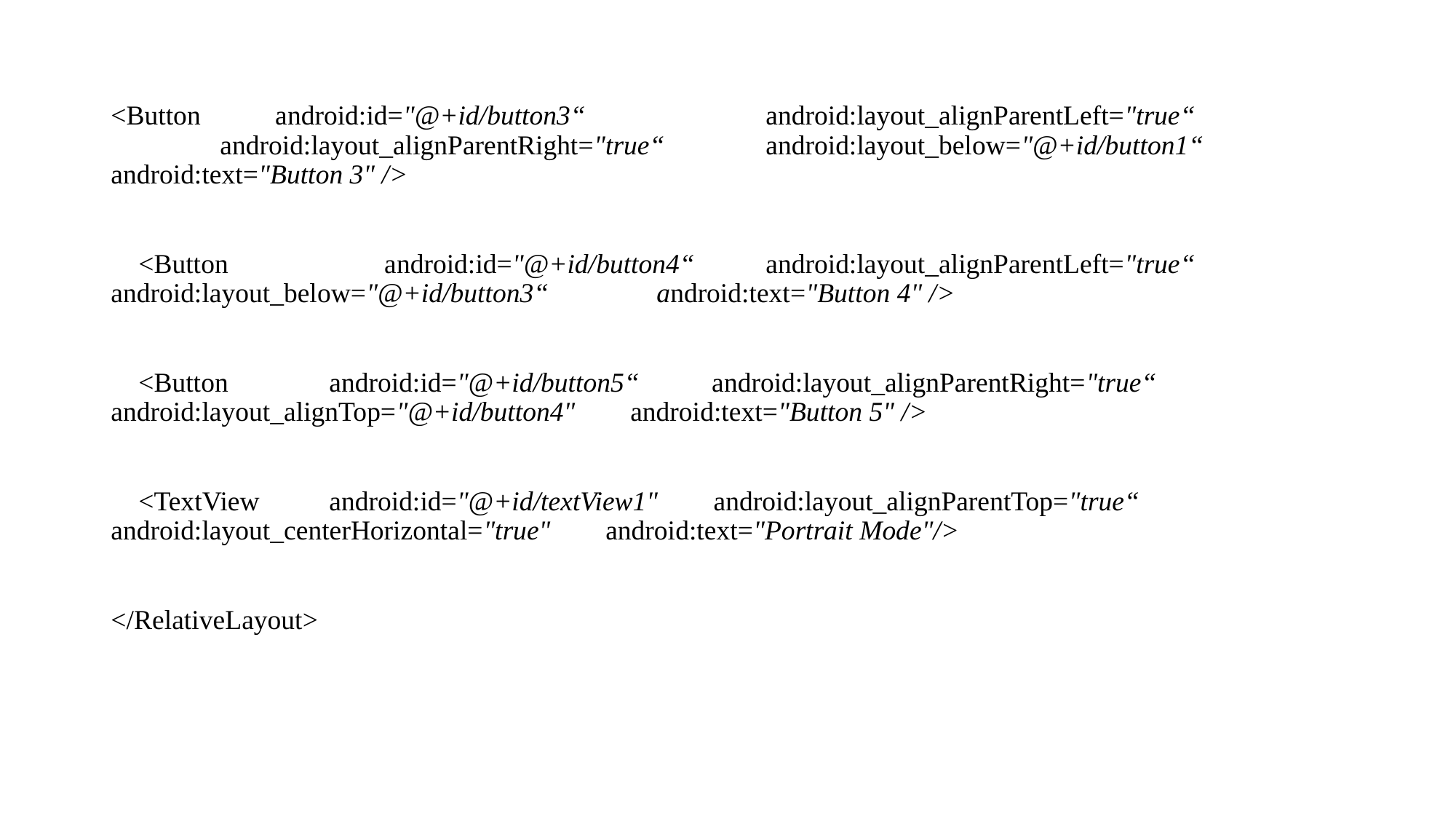

<Button	        android:id="@+id/button3“	  	android:layout_alignParentLeft="true“         		android:layout_alignParentRight="true“	android:layout_below="@+id/button1“	android:text="Button 3" />

    <Button	        android:id="@+id/button4“	android:layout_alignParentLeft="true“	android:layout_below="@+id/button3“	android:text="Button 4" />

    <Button	android:id="@+id/button5“	        android:layout_alignParentRight="true“	        	android:layout_alignTop="@+id/button4"        android:text="Button 5" />

    <TextView	android:id="@+id/textView1"        android:layout_alignParentTop="true“	        android:layout_centerHorizontal="true"        android:text="Portrait Mode"/>

</RelativeLayout>